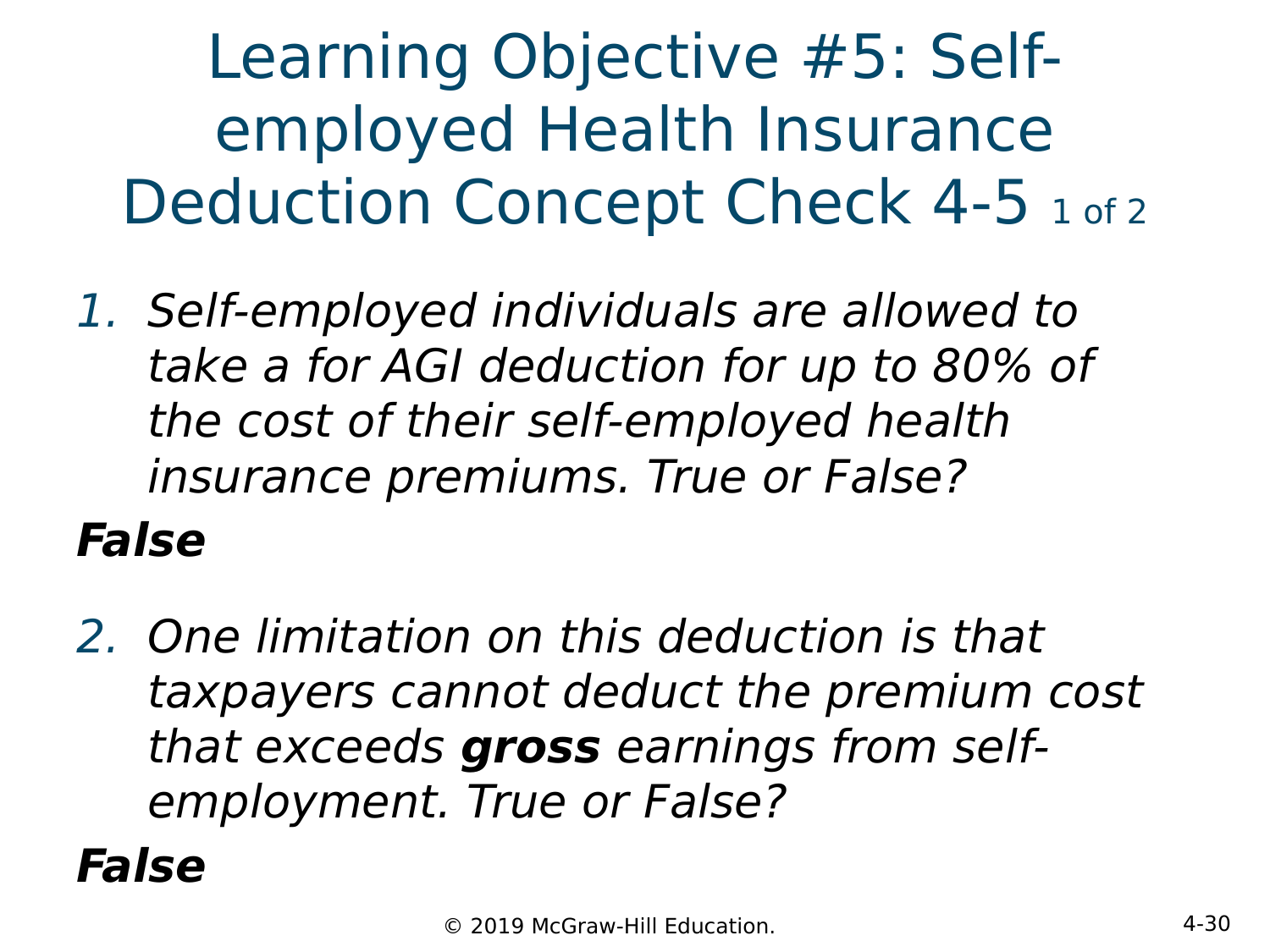

# Learning Objective #5: Self-employed Health Insurance Deduction Concept Check 4-5 1 of 2
Self-employed individuals are allowed to take a for AGI deduction for up to 80% of the cost of their self-employed health insurance premiums. True or False?
False
One limitation on this deduction is that taxpayers cannot deduct the premium cost that exceeds gross earnings from self-employment. True or False?
False